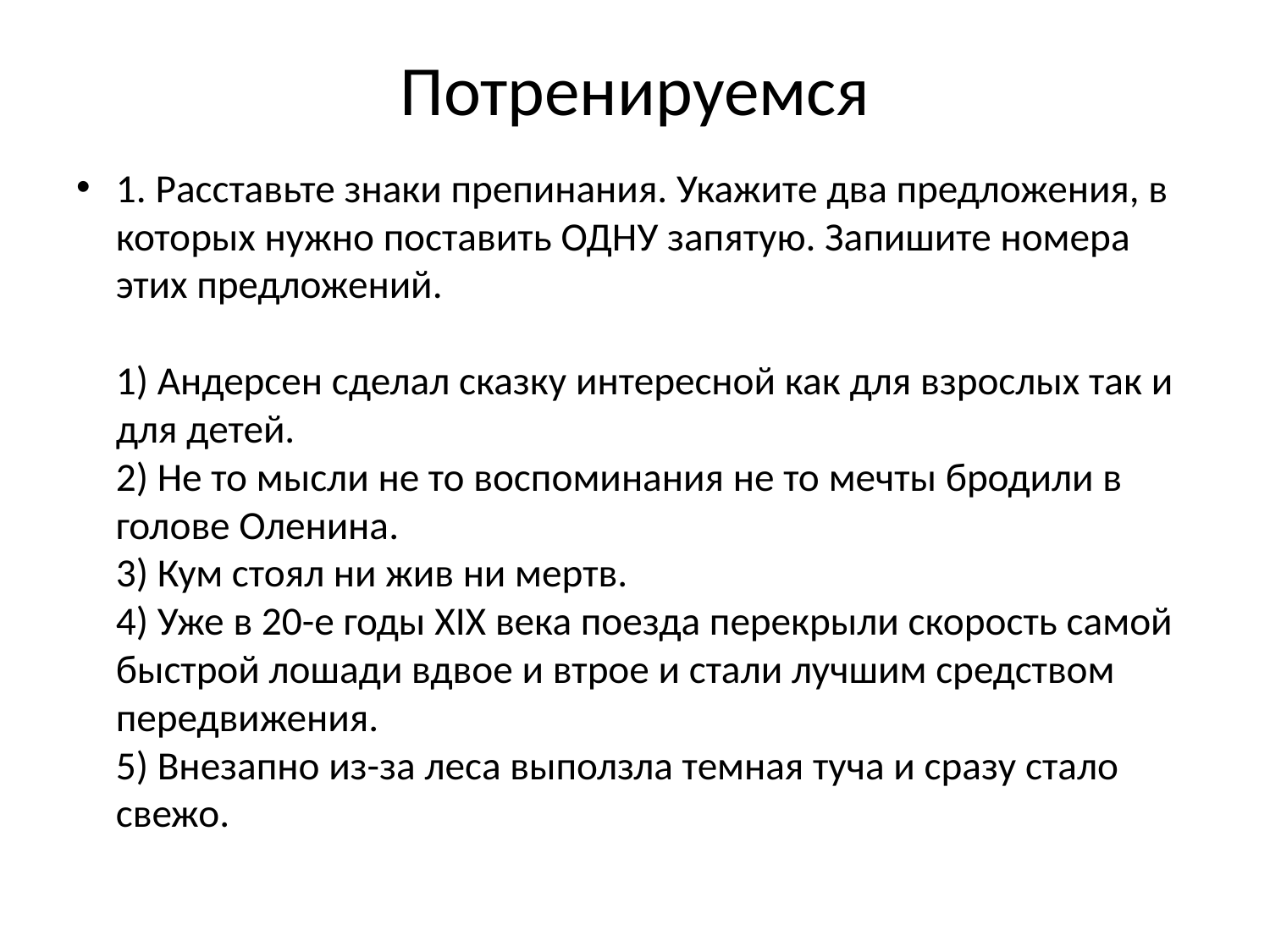

# Потренируемся
1. Расставьте знаки препинания. Укажите два предложения, в которых нужно поставить ОДНУ запятую. Запишите номера этих предложений. 
1) Андерсен сделал сказку интересной как для взрослых так и для детей. 
2) Не то мысли не то воспоминания не то мечты бродили в голове Оленина. 
3) Кум стоял ни жив ни мертв. 
4) Уже в 20-е годы XIX века поезда перекрыли скорость самой быстрой лошади вдвое и втрое и стали лучшим средством передвижения. 
5) Внезапно из-за леса выползла темная туча и сразу стало свежо.